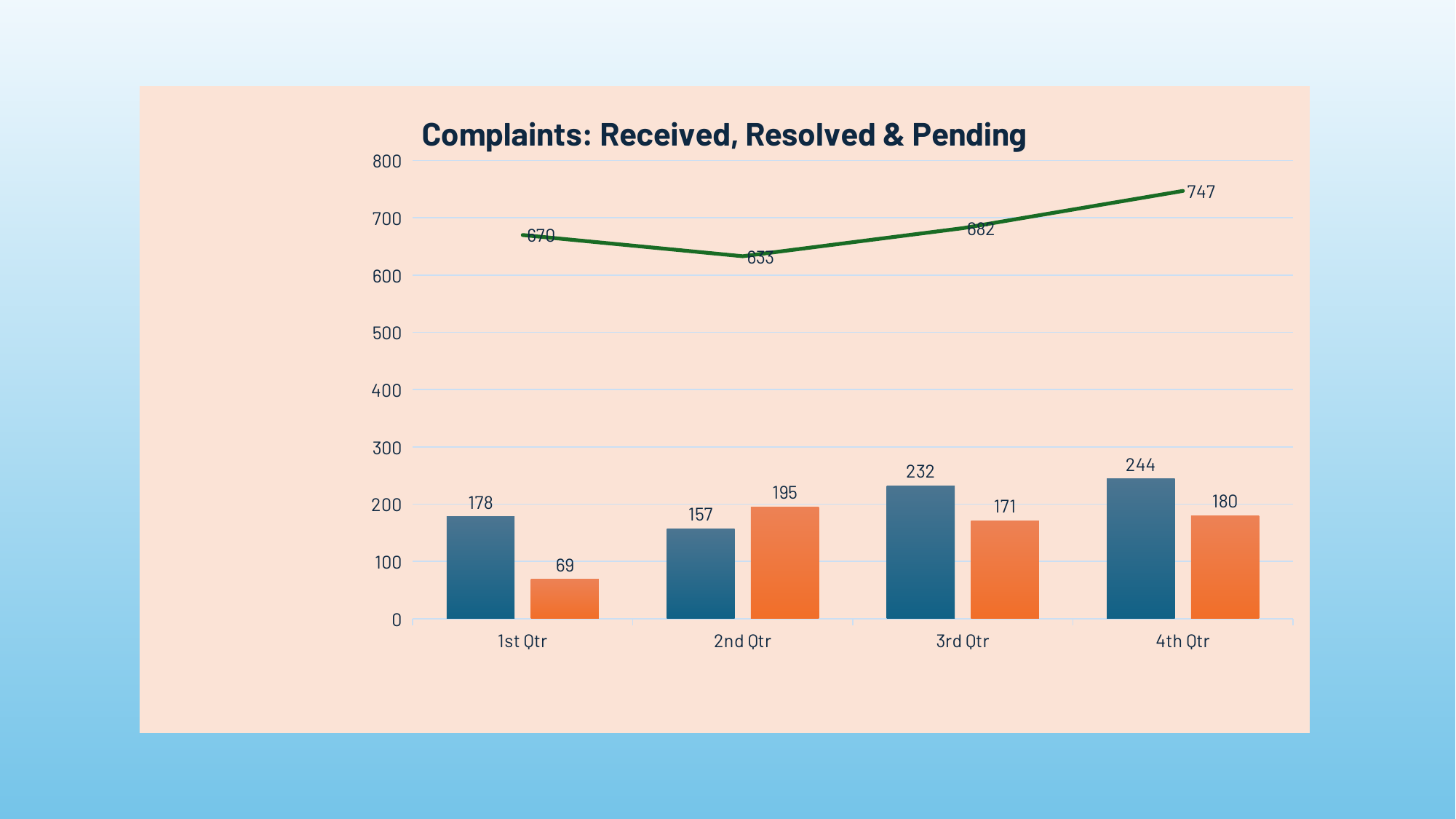

### Chart: Complaints: Received, Resolved & Pending

| Category | New Complaints Received | Complaints Resolved | Total Pending Complaints |
|---|---|---|---|
| 1st Qtr | 178.0 | 69.0 | 670.0 |
| 2nd Qtr | 157.0 | 195.0 | 633.0 |
| 3rd Qtr | 232.0 | 171.0 | 682.0 |
| 4th Qtr | 244.0 | 180.0 | 747.0 |